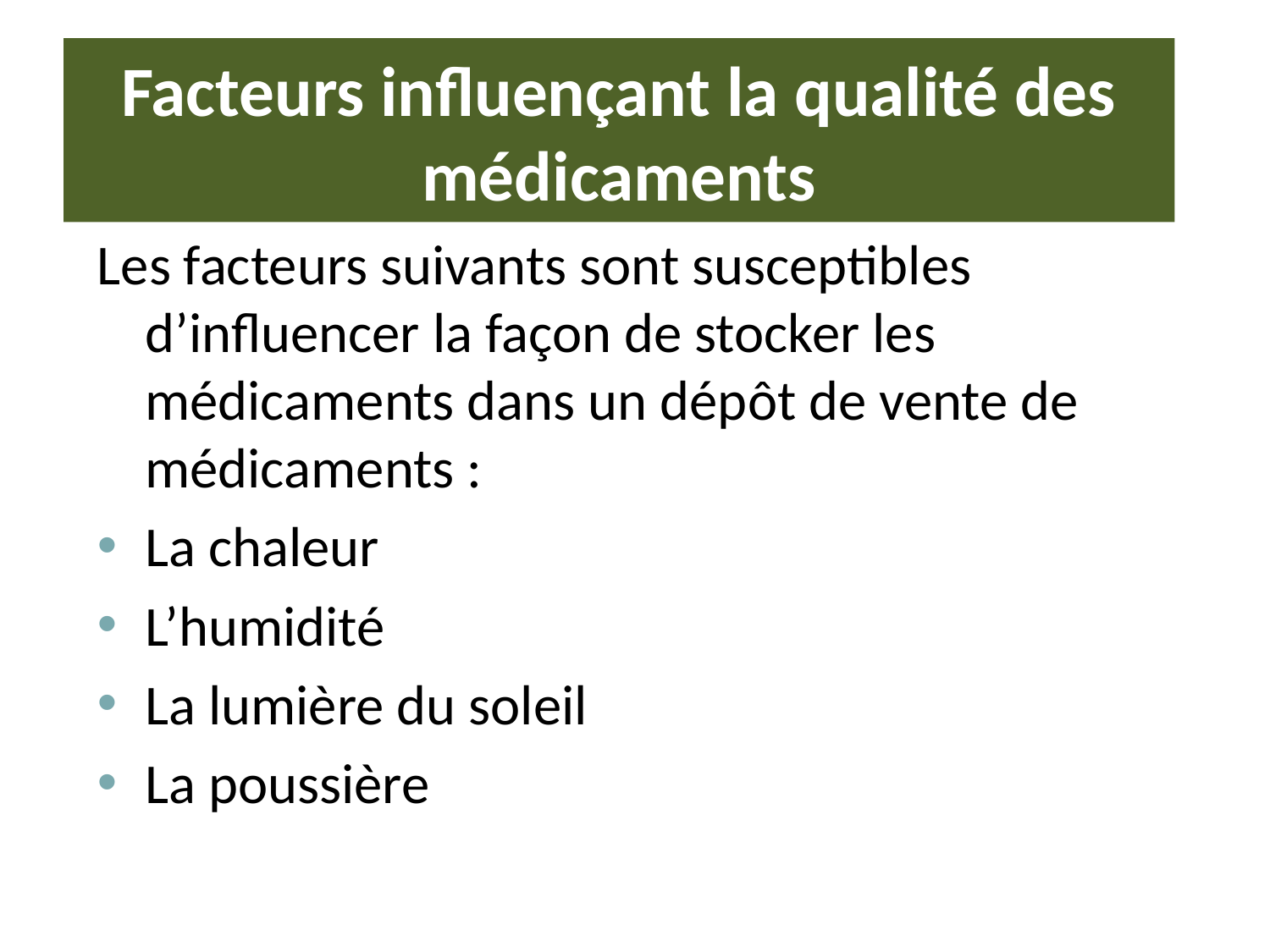

# Facteurs influençant la qualité des médicaments
Les facteurs suivants sont susceptibles d’influencer la façon de stocker les médicaments dans un dépôt de vente de médicaments :
La chaleur
L’humidité
La lumière du soleil
La poussière